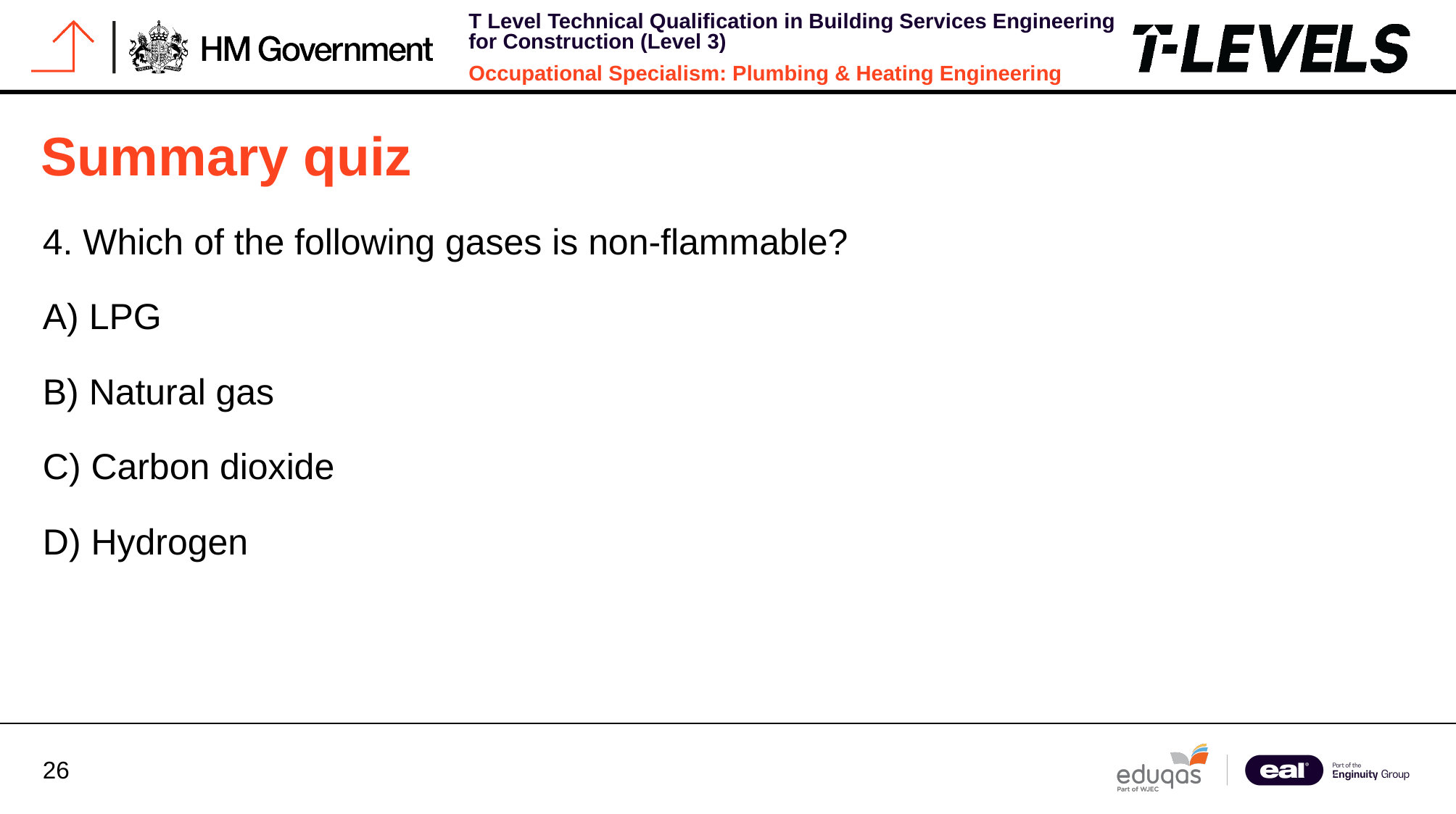

# Summary quiz
4. Which of the following gases is non-flammable?
A) LPG
B) Natural gas
C) Carbon dioxide
D) Hydrogen